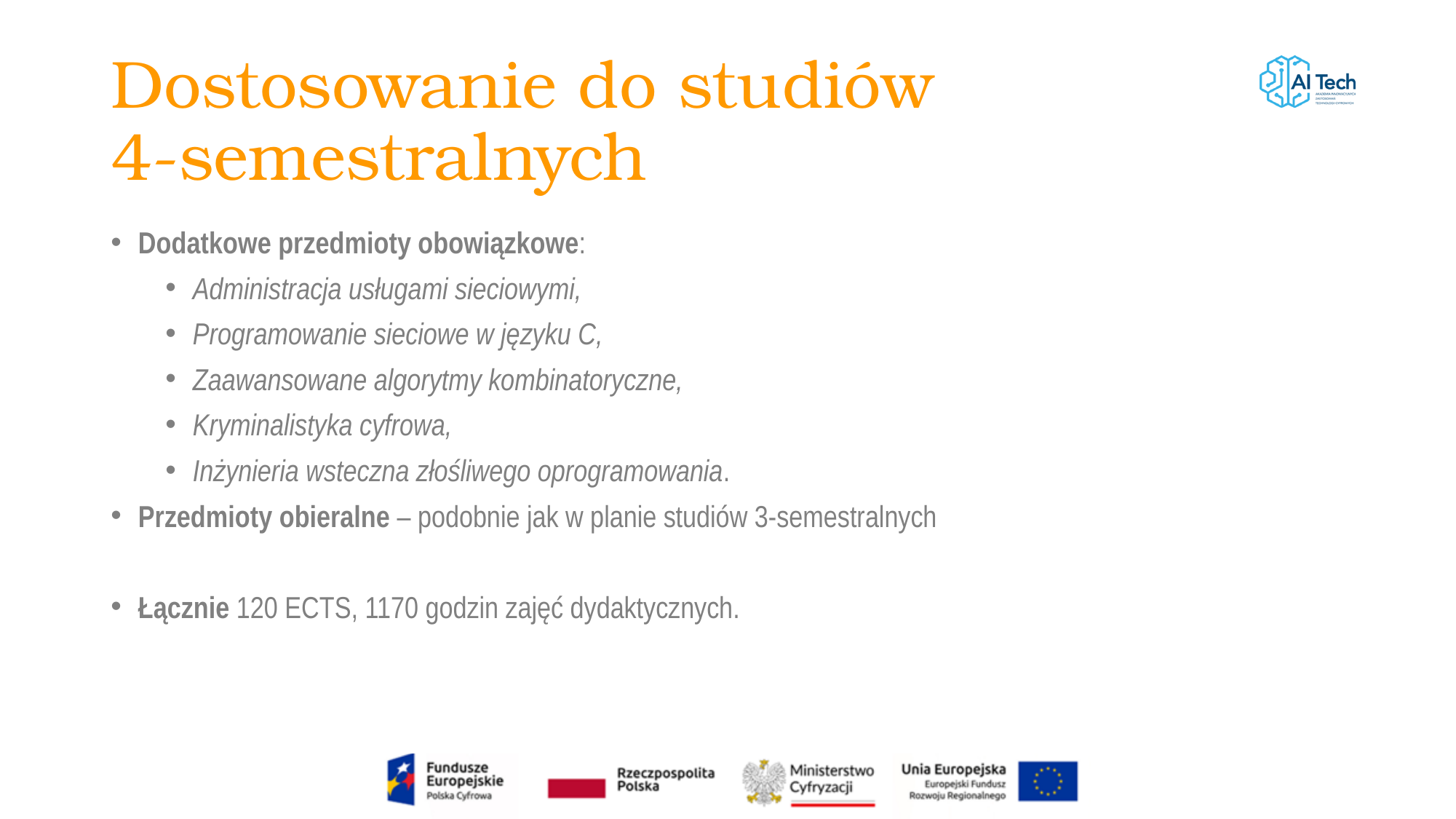

# Dostosowanie do studiów 4-semestralnych
Dodatkowe przedmioty obowiązkowe:
Administracja usługami sieciowymi,
Programowanie sieciowe w języku C,
Zaawansowane algorytmy kombinatoryczne,
Kryminalistyka cyfrowa,
Inżynieria wsteczna złośliwego oprogramowania.
Przedmioty obieralne – podobnie jak w planie studiów 3-semestralnych

Łącznie 120 ECTS, 1170 godzin zajęć dydaktycznych.